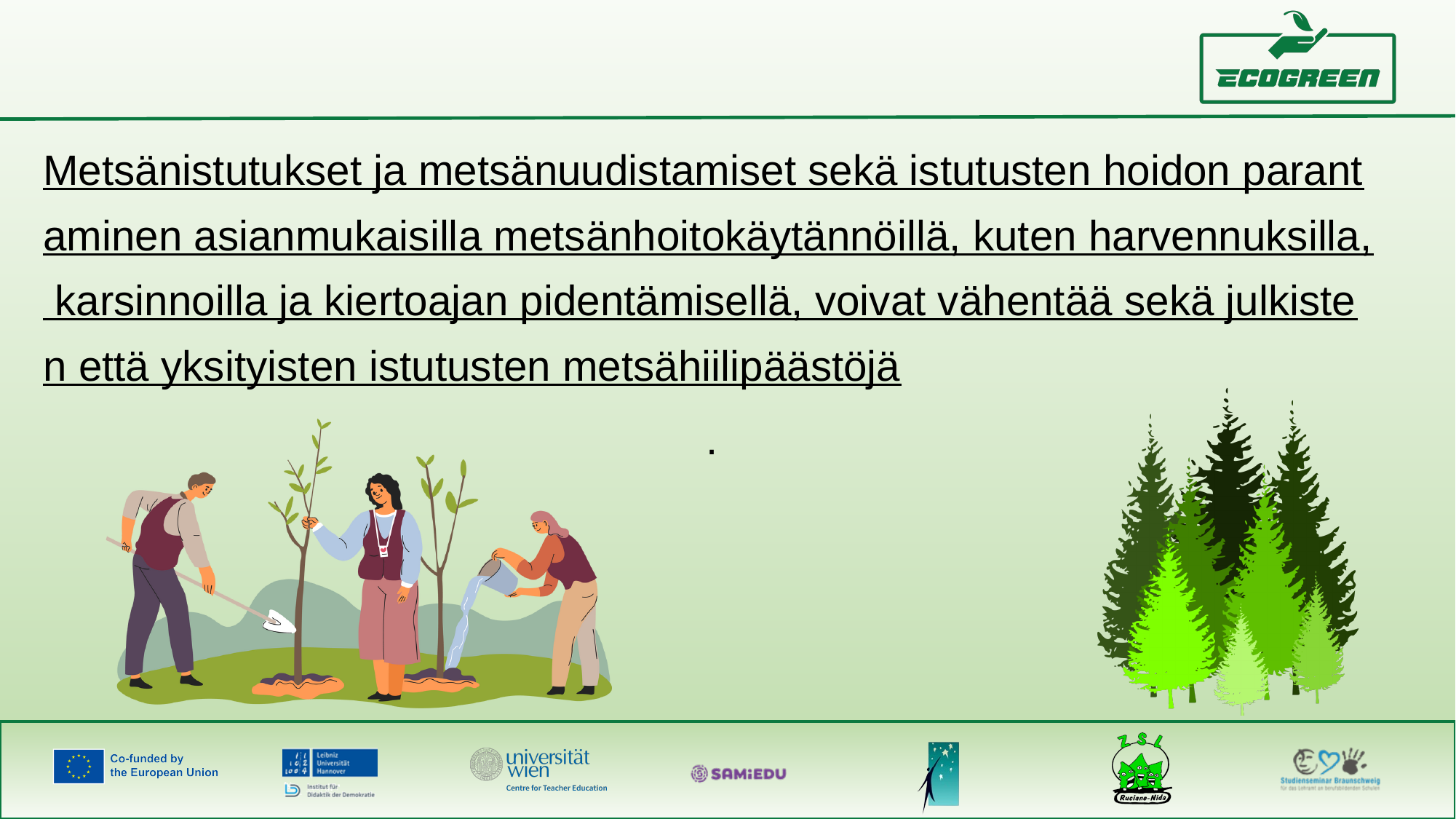

Metsänistutukset ja metsänuudistamiset sekä istutusten hoidon parantaminen asianmukaisilla metsänhoitokäytännöillä, kuten harvennuksilla, karsinnoilla ja kiertoajan pidentämisellä, voivat vähentää sekä julkisten että yksityisten istutusten metsähiilipäästöjä.